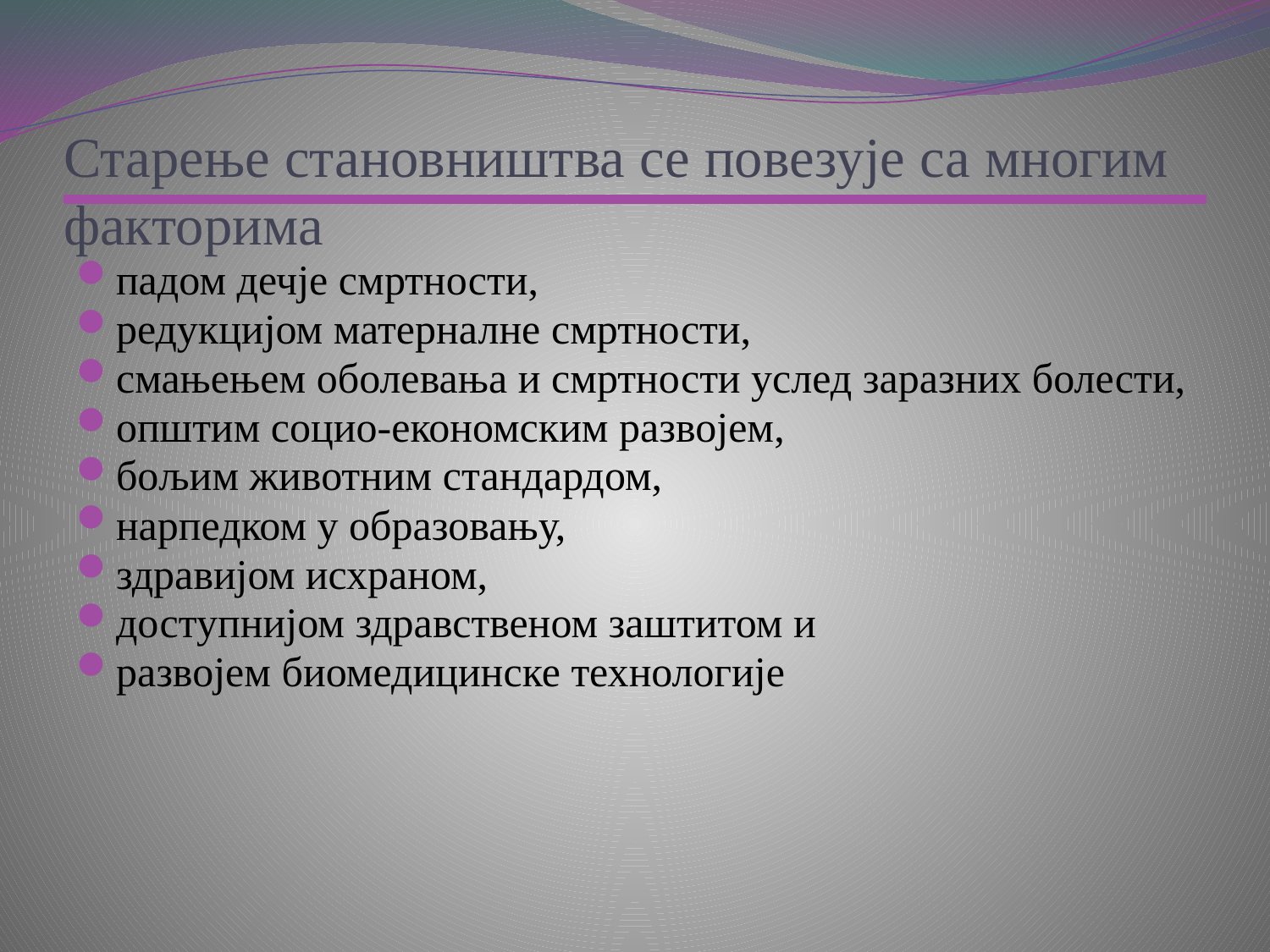

# Старење становништва се повезује са многим факторима

падом дечје смртности,
редукцијом матерналне смртности,
смањењем оболевања и смртности услед заразних болести,
општим социо-економским развојем,
бољим животним стандардом,
нарпедком у образовању,
здравијом исхраном,
доступнијом здравственом заштитом и
развојем биомедицинске технологије